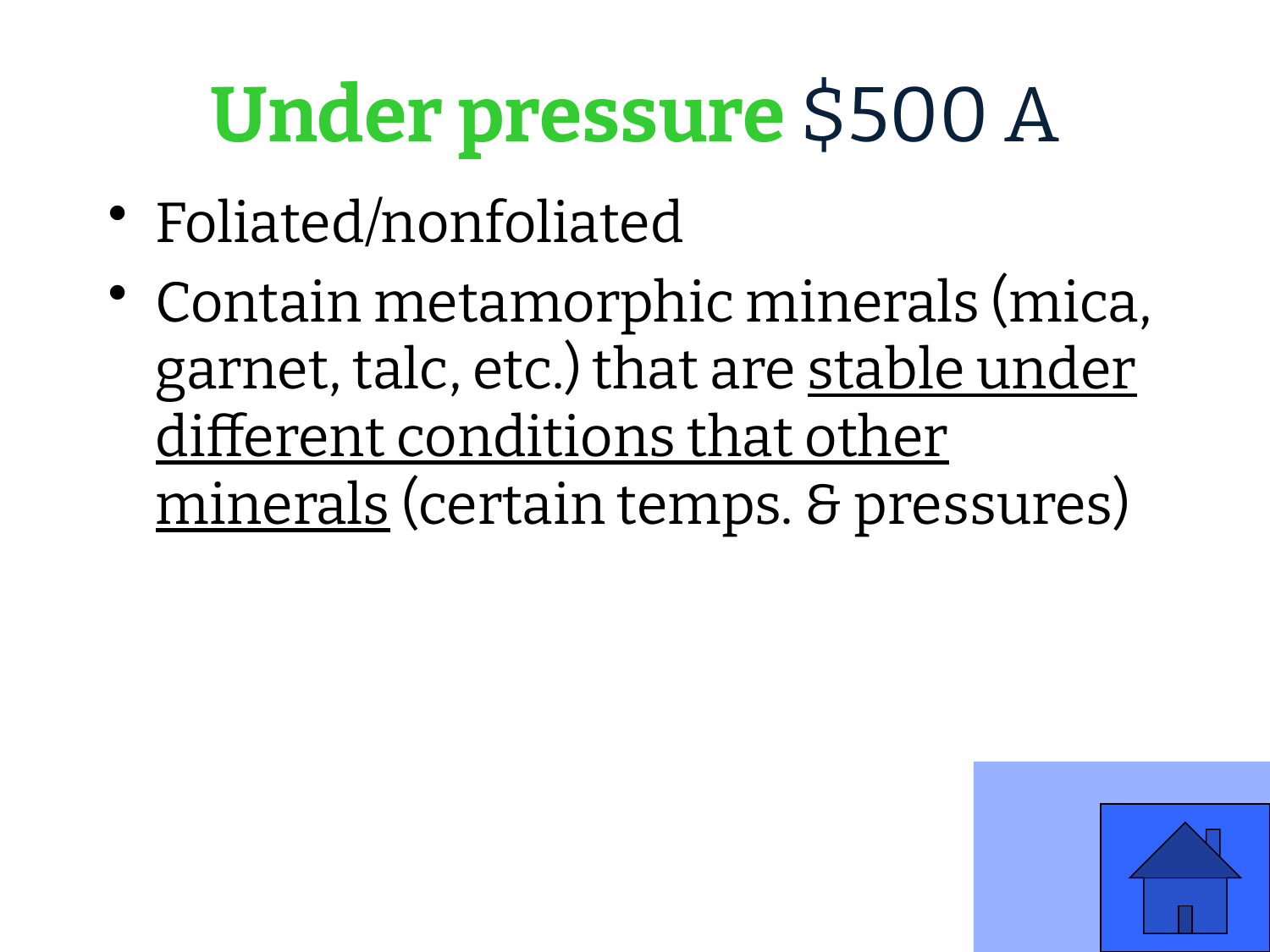

# Under pressure $500 A
Foliated/nonfoliated
Contain metamorphic minerals (mica, garnet, talc, etc.) that are stable under different conditions that other minerals (certain temps. & pressures)